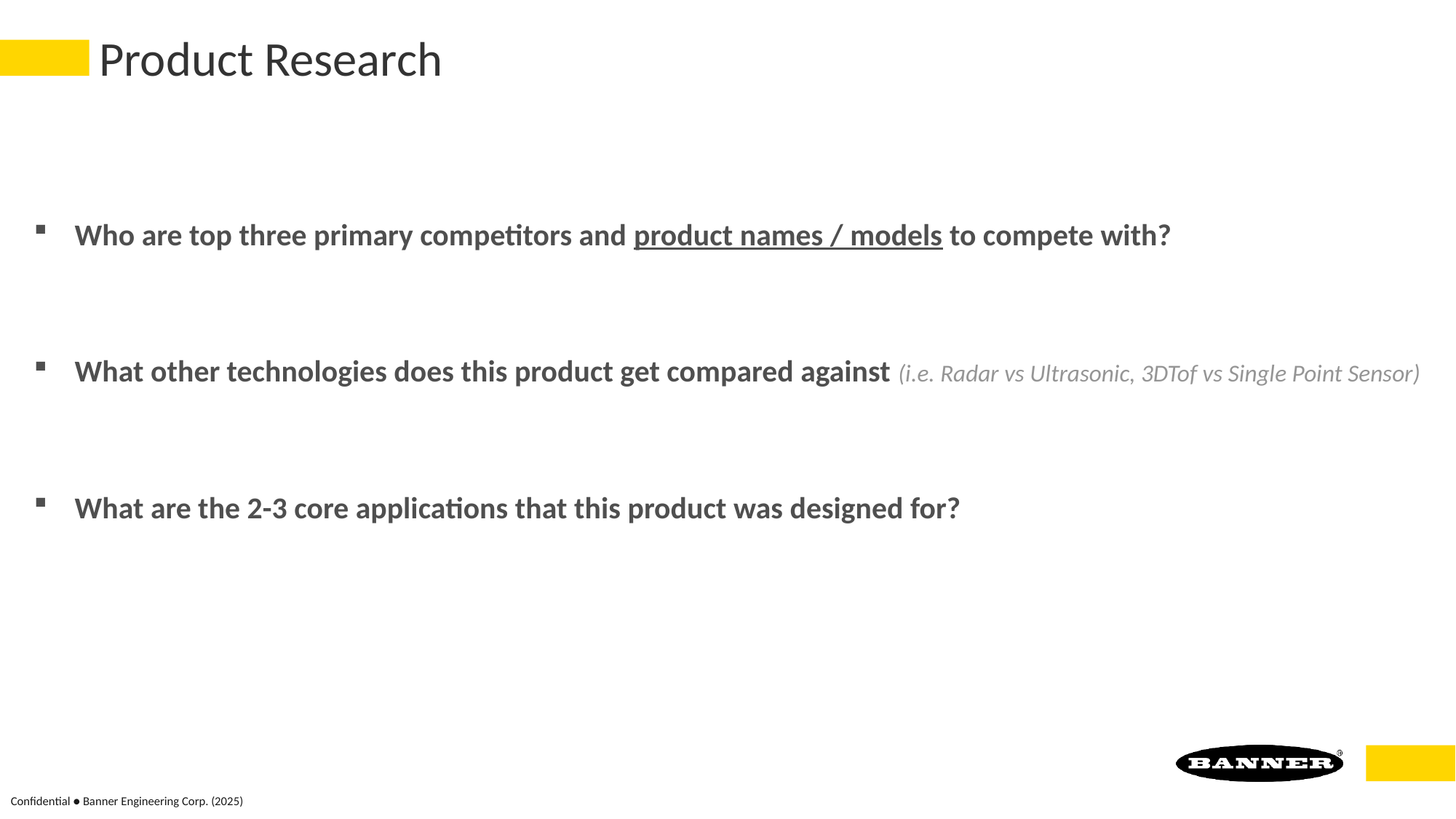

# Product Research
Who are top three primary competitors and product names / models to compete with?

What other technologies does this product get compared against (i.e. Radar vs Ultrasonic, 3DTof vs Single Point Sensor)

What are the 2-3 core applications that this product was designed for?